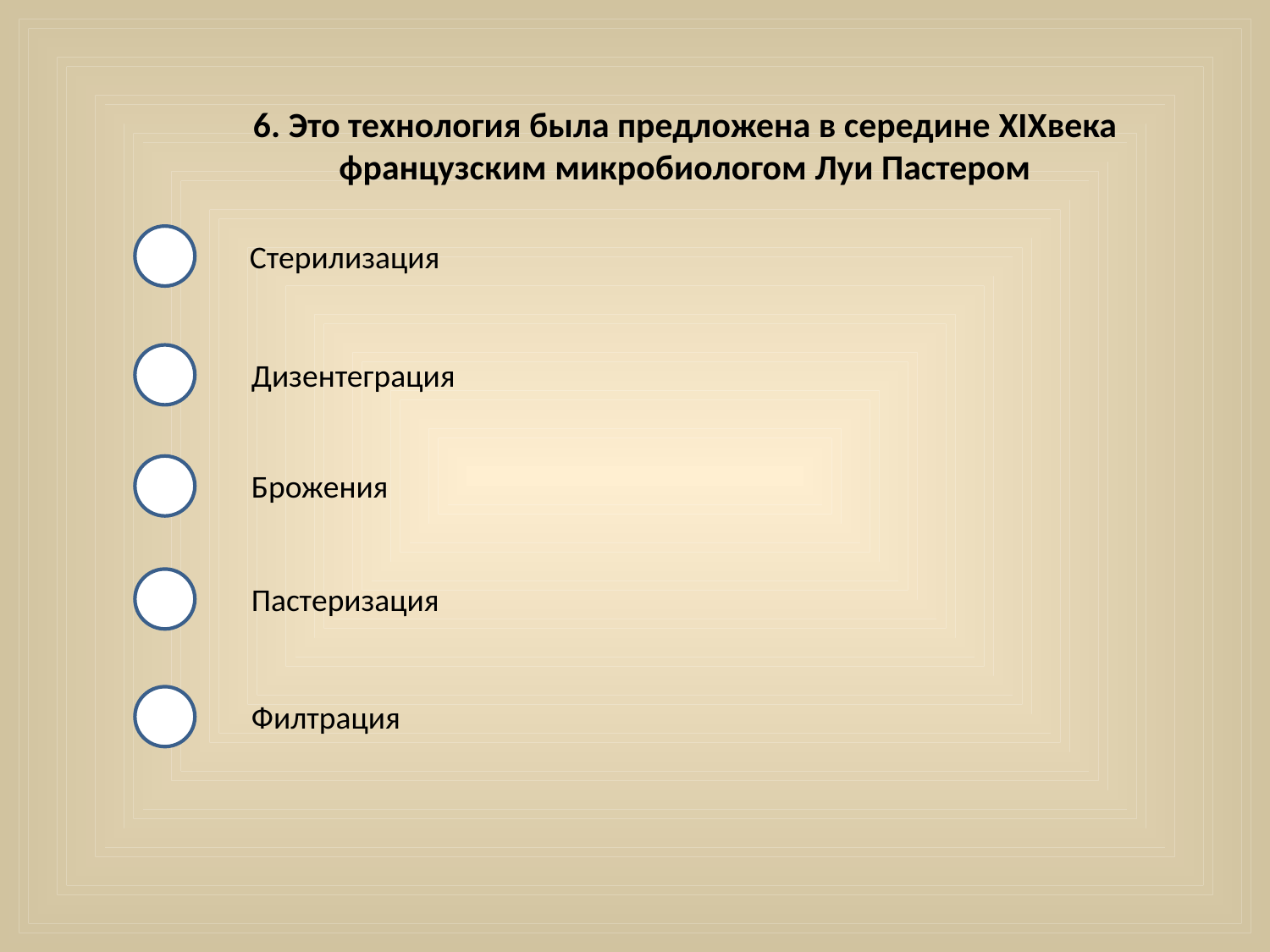

6. Это технология была предложена в середине XIXвека французским микробиологом Луи Пастером

Стерилизация

Дизентеграция

Брожения

Пастеризация

Филтрация